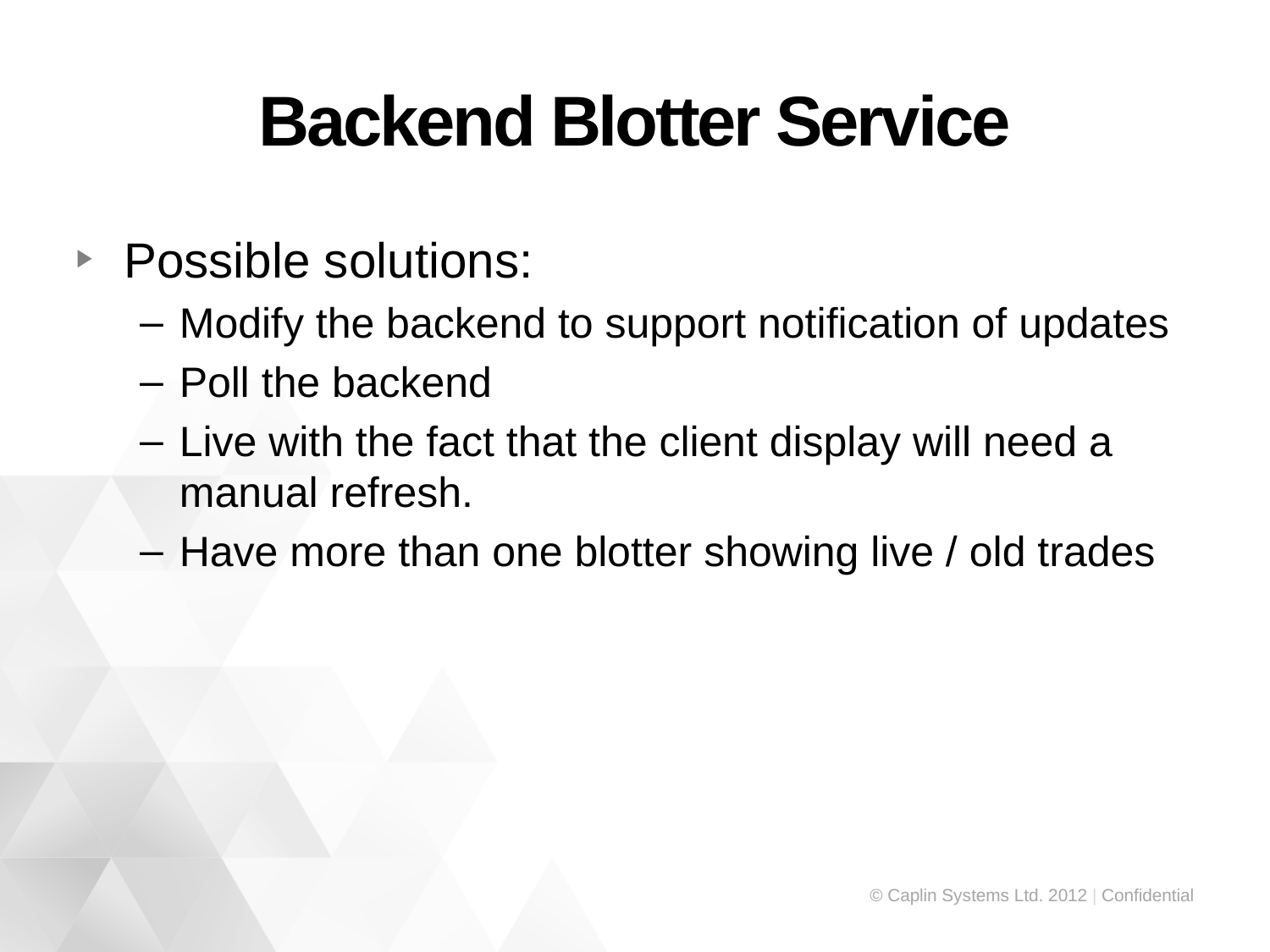

# Backend Blotter Service
Possible solutions:
Modify the backend to support notification of updates
Poll the backend
Live with the fact that the client display will need a manual refresh.
Have more than one blotter showing live / old trades